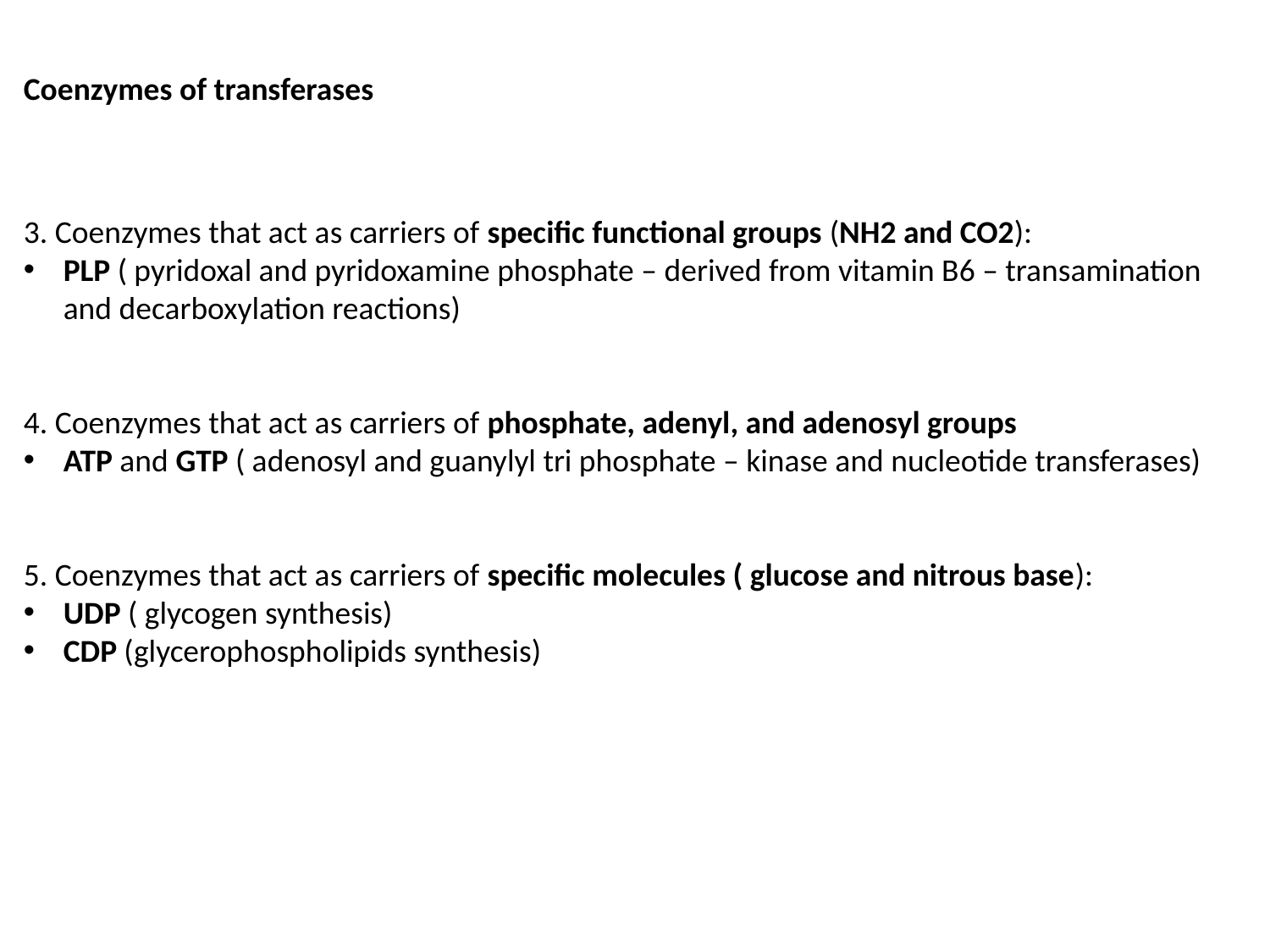

Coenzymes of transferases
3. Coenzymes that act as carriers of specific functional groups (NH2 and CO2):
PLP ( pyridoxal and pyridoxamine phosphate – derived from vitamin B6 – transamination and decarboxylation reactions)

4. Coenzymes that act as carriers of phosphate, adenyl, and adenosyl groups
ATP and GTP ( adenosyl and guanylyl tri phosphate – kinase and nucleotide transferases)

5. Coenzymes that act as carriers of specific molecules ( glucose and nitrous base):
UDP ( glycogen synthesis)
CDP (glycerophospholipids synthesis)